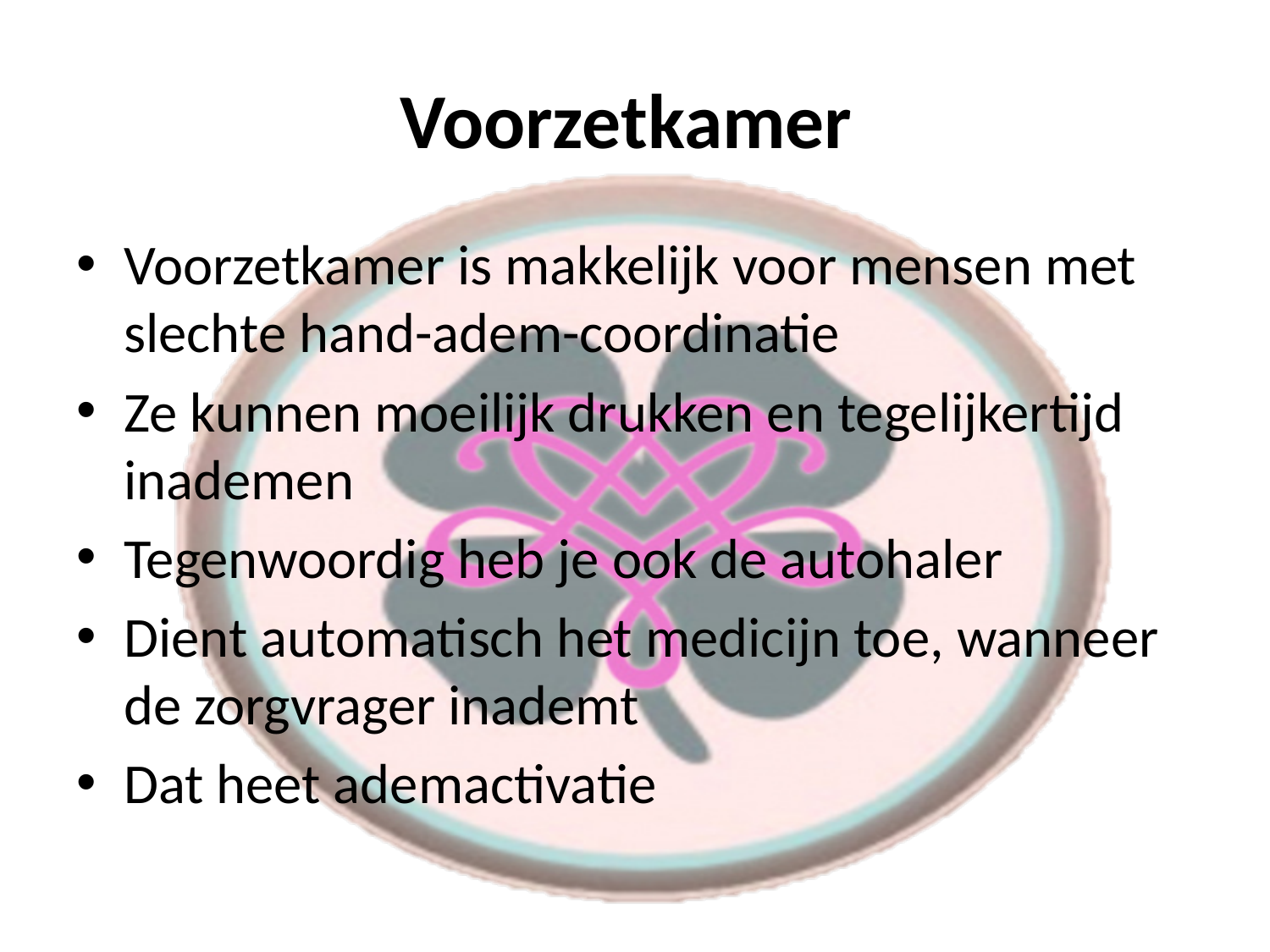

# Voorzetkamer
Voorzetkamer is makkelijk voor mensen met slechte hand-adem-coordinatie
Ze kunnen moeilijk drukken en tegelijkertijd inademen
Tegenwoordig heb je ook de autohaler
Dient automatisch het medicijn toe, wanneer de zorgvrager inademt
Dat heet ademactivatie